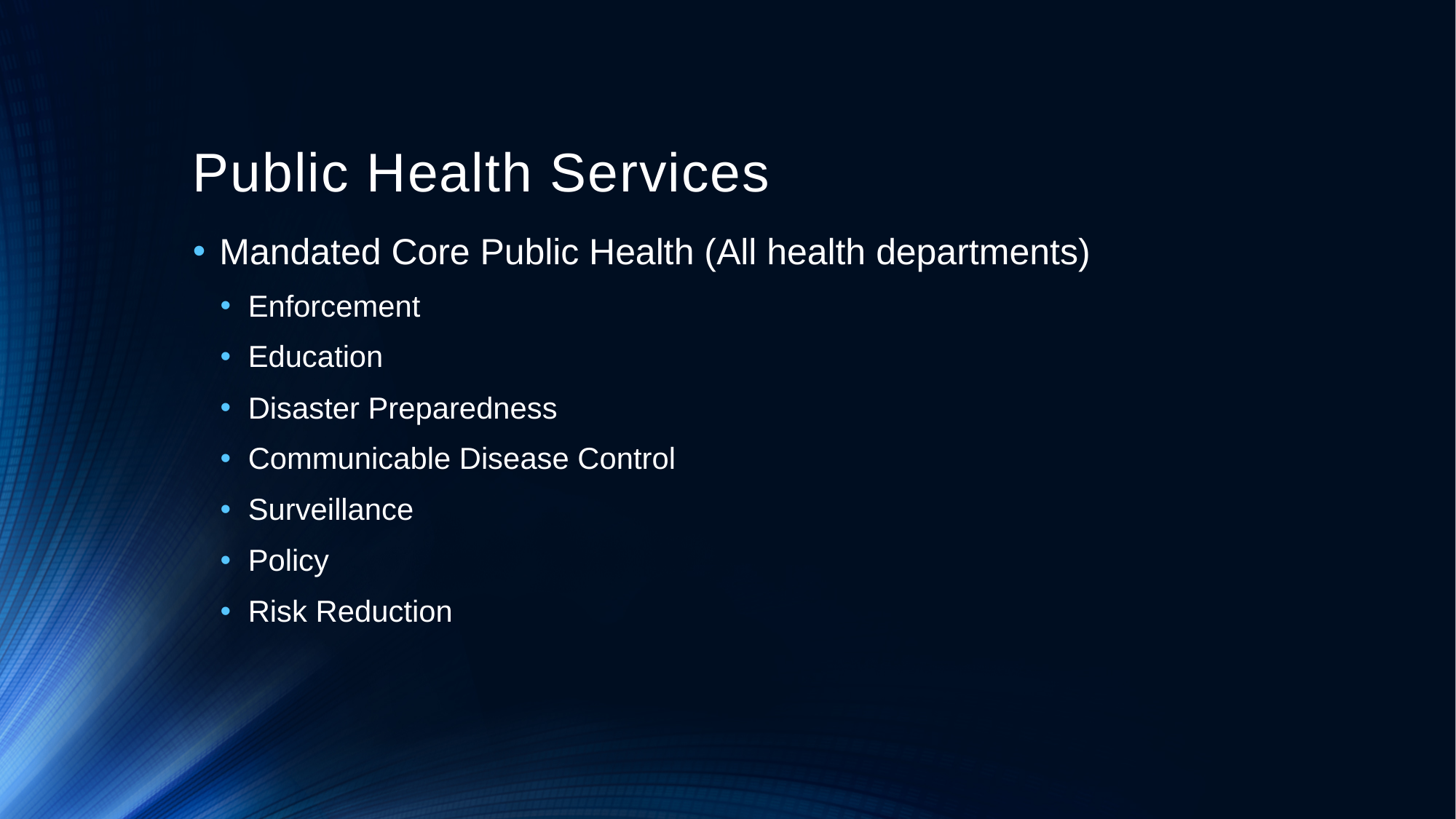

# Public Health Services
Mandated Core Public Health (All health departments)
Enforcement
Education
Disaster Preparedness
Communicable Disease Control
Surveillance
Policy
Risk Reduction